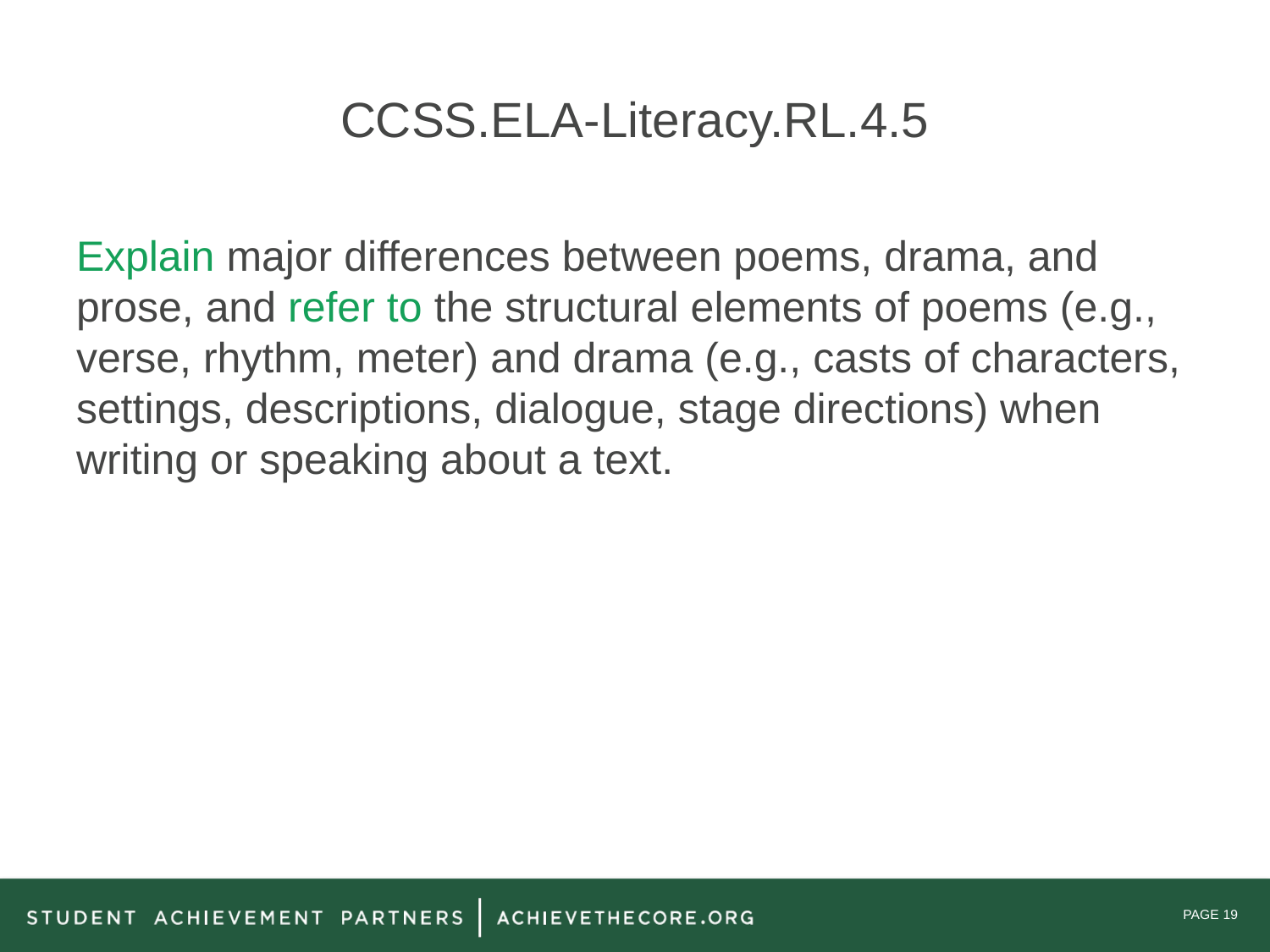

# CCSS.ELA-Literacy.RL.4.5
Explain major differences between poems, drama, and prose, and refer to the structural elements of poems (e.g., verse, rhythm, meter) and drama (e.g., casts of characters, settings, descriptions, dialogue, stage directions) when writing or speaking about a text.